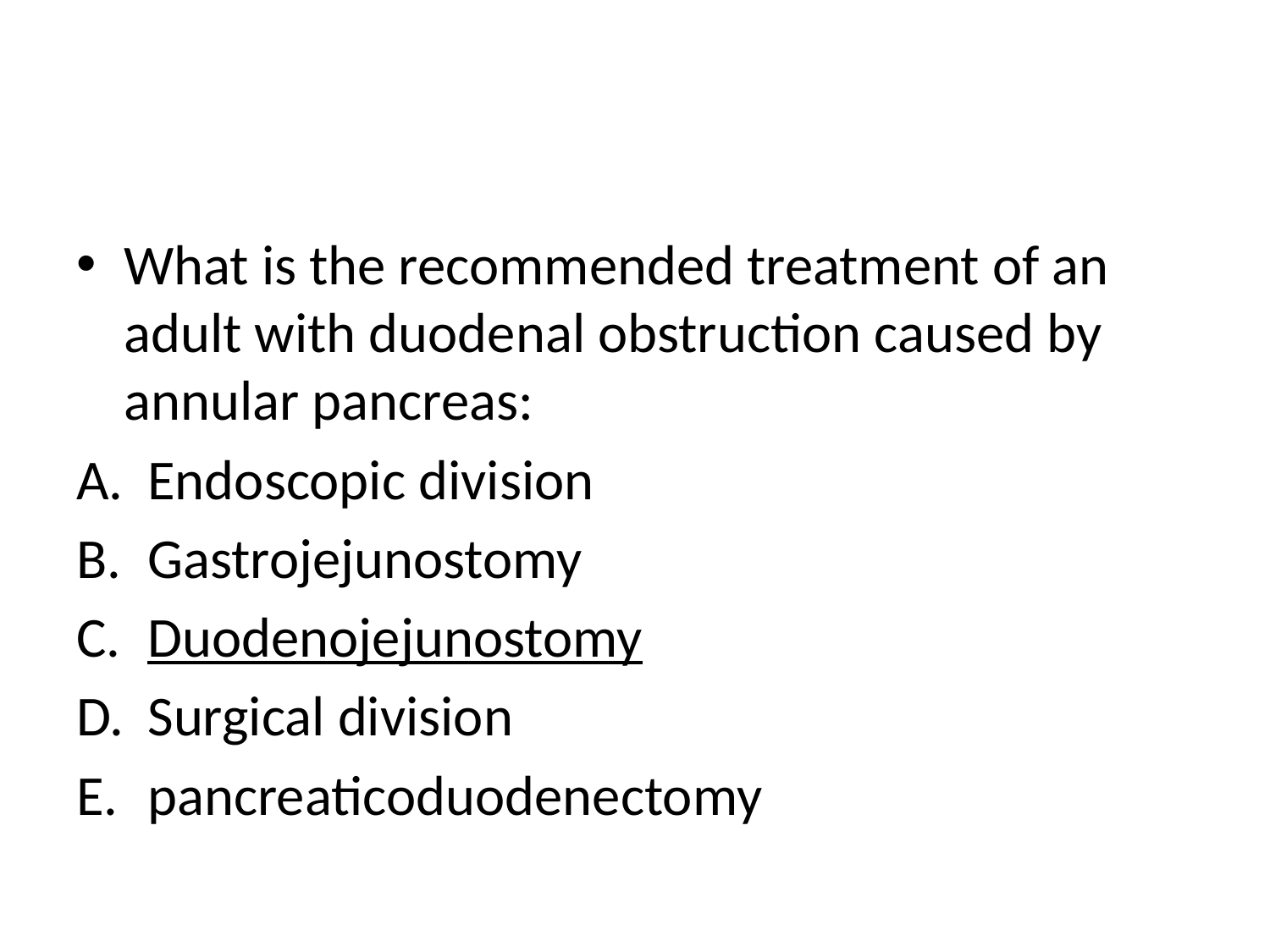

#
What is the recommended treatment of an adult with duodenal obstruction caused by annular pancreas:
Endoscopic division
Gastrojejunostomy
Duodenojejunostomy
Surgical division
pancreaticoduodenectomy